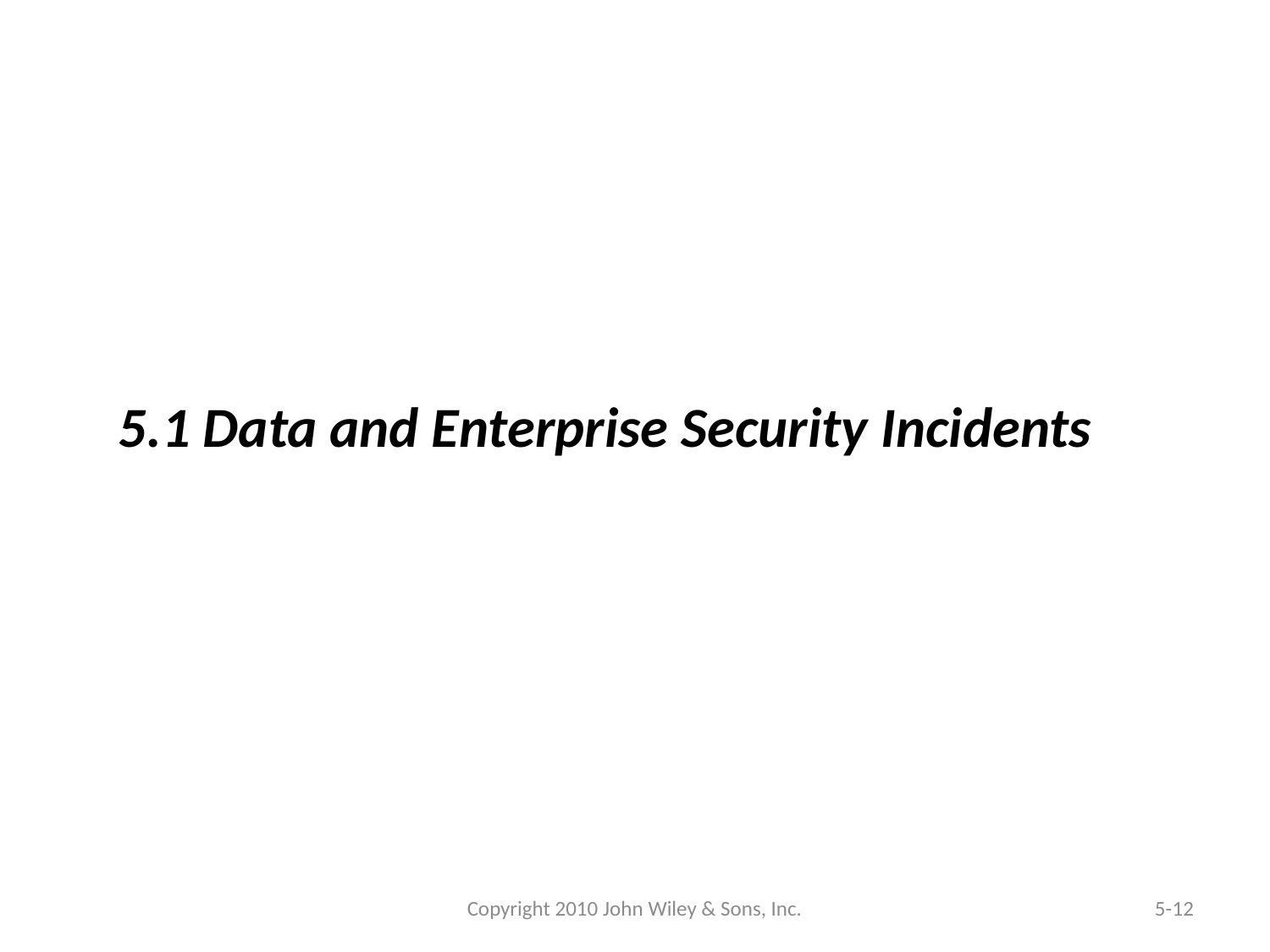

5.1 Data and Enterprise Security Incidents
Copyright 2010 John Wiley & Sons, Inc.
5-12